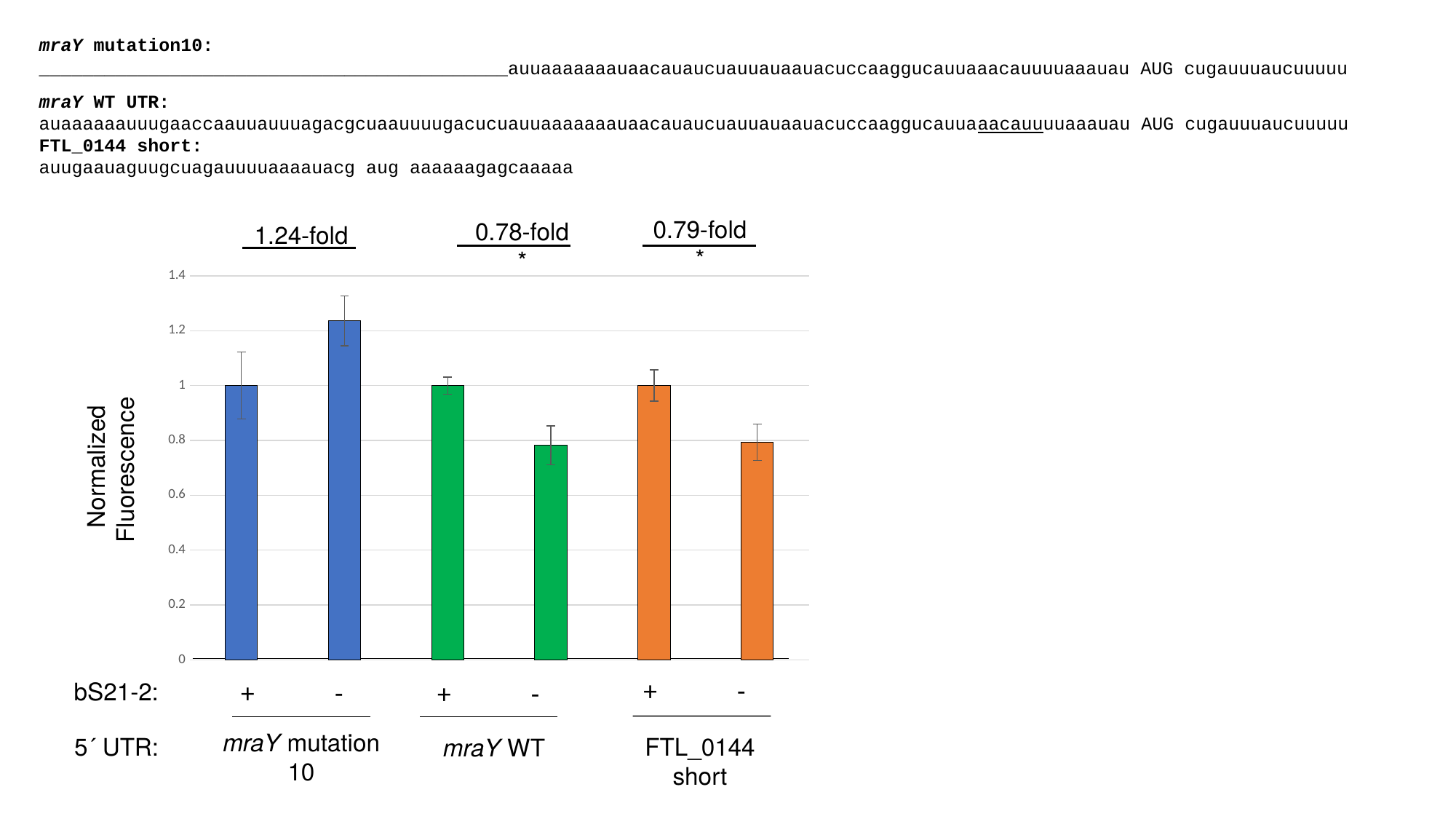

mraY mutation10:
___________________________________________auuaaaaaaauaacauaucuauuauaauacuccaaggucauuaaacauuuuaaauau AUG cugauuuaucuuuuu
mraY WT UTR:
auaaaaaauuugaaccaauuauuuagacgcuaauuuugacucuauuaaaaaaauaacauaucuauuauaauacuccaaggucauuaaacauuuuaaauau AUG cugauuuaucuuuuu
FTL_0144 short:
auugaauaguugcuagauuuuaaaauacg aug aaaaaagagcaaaaa
0.79-fold
*

0.78-fold
*

1.24-fold

 Normalized Fluorescence
+             -
+             -
bS21-2:
5´ UTR:

### Chart

| Category | Averages |
|---|---|
| LVS mraY mut10 UTR | 1.0 |
| ΔrpsU2 mraY mut10 UTR | 1.2357269398587096 |
| LVS mraY WT UTR | 1.0 |
| ΔrpsU2 mraY WT UTR | 0.7825405649145248 |
| LVS FTL_0144 short | 0.9999999999999999 |
| ΔrpsU2 FTL_0144 short UTR | 0.7935047627075753 |
+             -
mraY mutation 10
FTL_0144 short
mraY WT